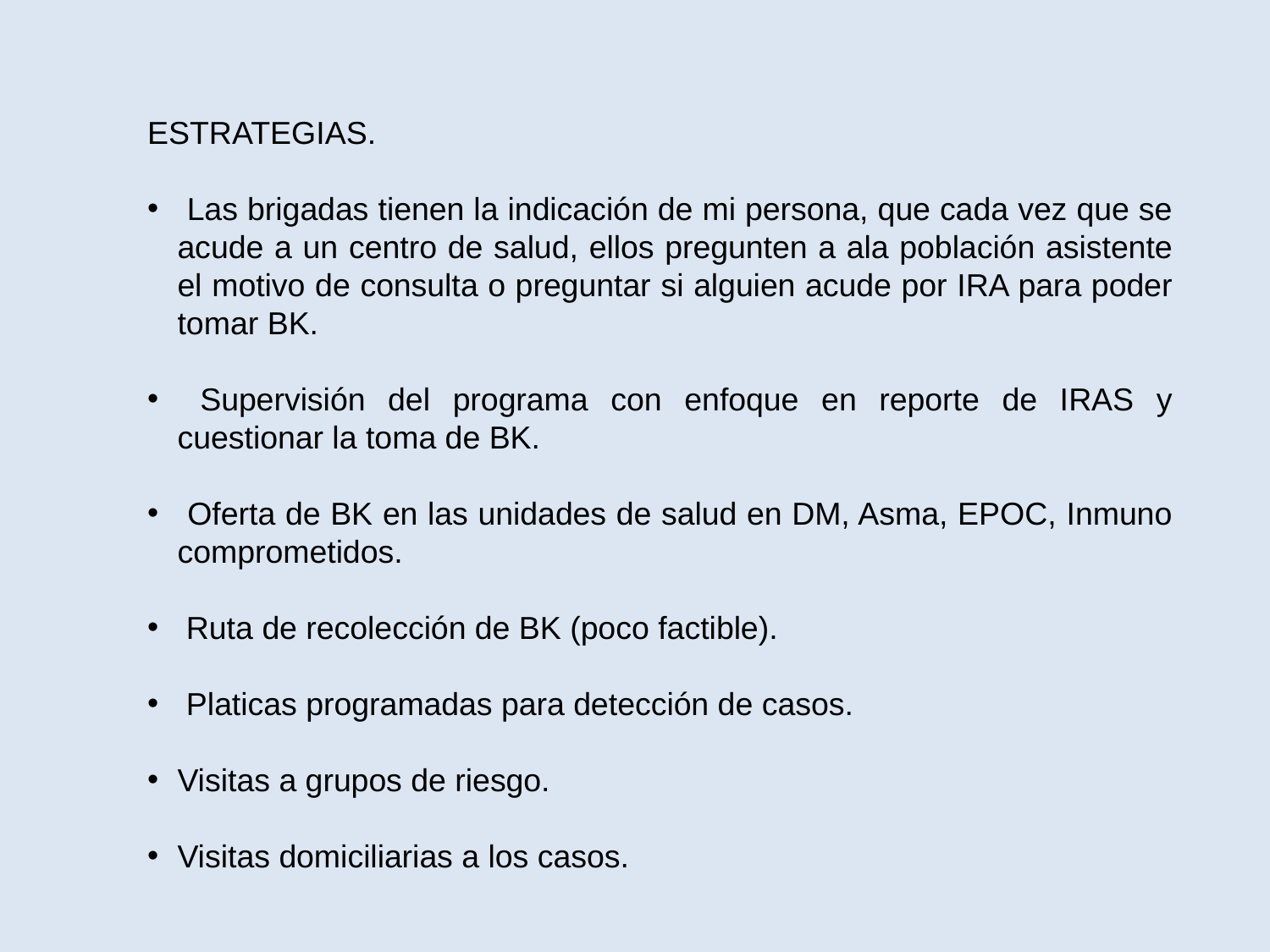

ESTRATEGIAS.

 Las brigadas tienen la indicación de mi persona, que cada vez que se acude a un centro de salud, ellos pregunten a ala población asistente el motivo de consulta o preguntar si alguien acude por IRA para poder tomar BK.

 Supervisión del programa con enfoque en reporte de IRAS y cuestionar la toma de BK.

 Oferta de BK en las unidades de salud en DM, Asma, EPOC, Inmuno comprometidos.

 Ruta de recolección de BK (poco factible).

 Platicas programadas para detección de casos.

Visitas a grupos de riesgo.

Visitas domiciliarias a los casos.